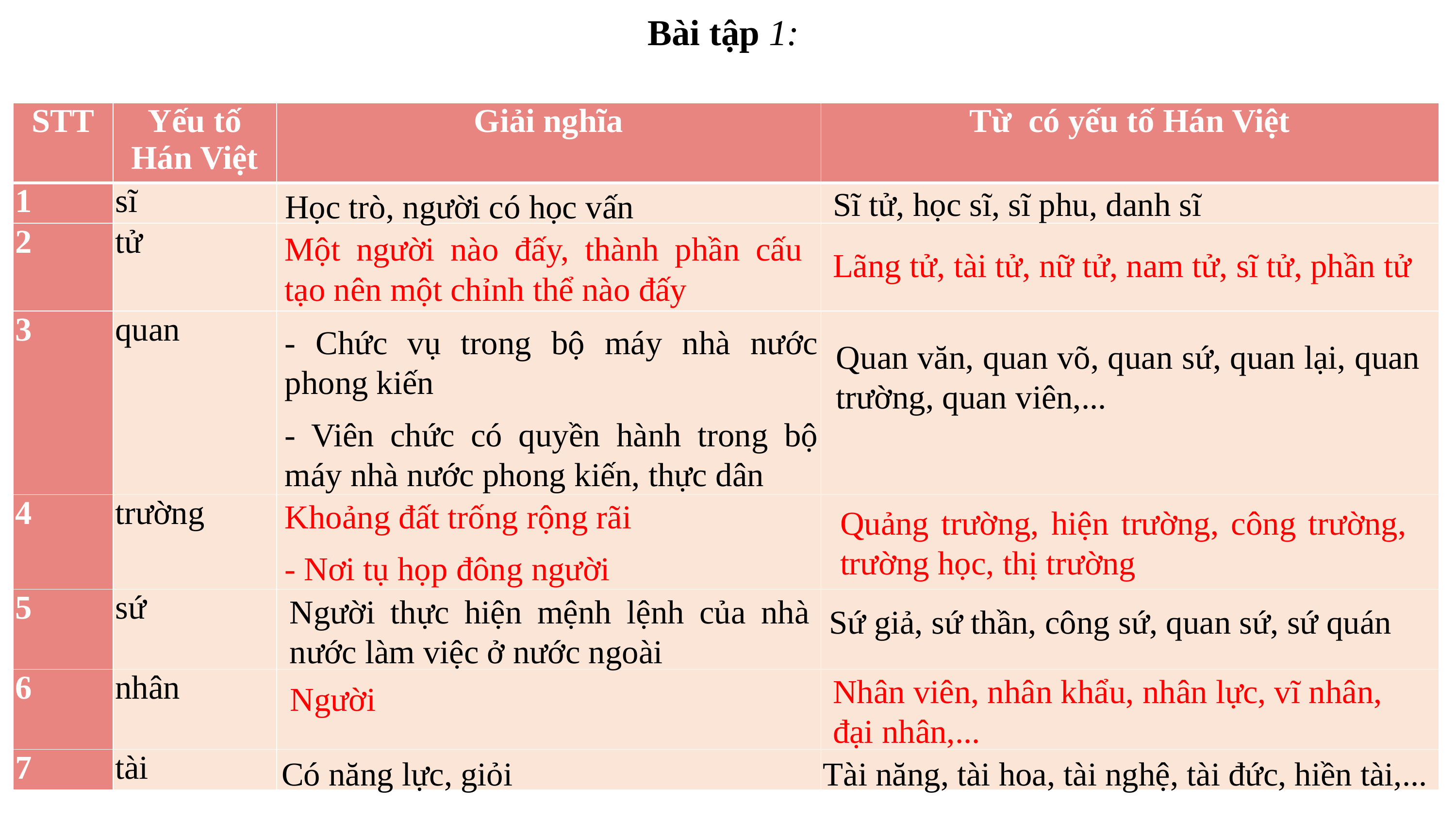

Bài tập 1:
| STT | Yếu tố Hán Việt | Giải nghĩa | Từ có yếu tố Hán Việt |
| --- | --- | --- | --- |
| 1 | sĩ |  |  |
| 2 | tử |  |  |
| 3 | quan |  |  |
| 4 | trường |  |  |
| 5 | sứ | Người thực hiện mệnh lệnh của nhà nước làm việc ở nước ngoài |  |
| 6 | nhân |  | Nhân viên, nhân khẩu, nhân lực, vĩ nhân, đại nhân,... |
| 7 | tài |  |  |
Sĩ tử, học sĩ, sĩ phu, danh sĩ
Học trò, người có học vấn
Một người nào đấy, thành phần cấu tạo nên một chỉnh thể nào đấy
Lãng tử, tài tử, nữ tử, nam tử, sĩ tử, phần tử
- Chức vụ trong bộ máy nhà nước phong kiến
- Viên chức có quyền hành trong bộ máy nhà nước phong kiến, thực dân
Quan văn, quan võ, quan sứ, quan lại, quan trường, quan viên,...
Khoảng đất trống rộng rãi
- Nơi tụ họp đông người
Quảng trường, hiện trường, công trường, trường học, thị trường
Người thực hiện mệnh lệnh của nhà nước làm việc ở nước ngoài
Sứ giả, sứ thần, công sứ, quan sứ, sứ quán
Nhân viên, nhân khẩu, nhân lực, vĩ nhân, đại nhân,...
Người
Có năng lực, giỏi
Tài năng, tài hoa, tài nghệ, tài đức, hiền tài,...